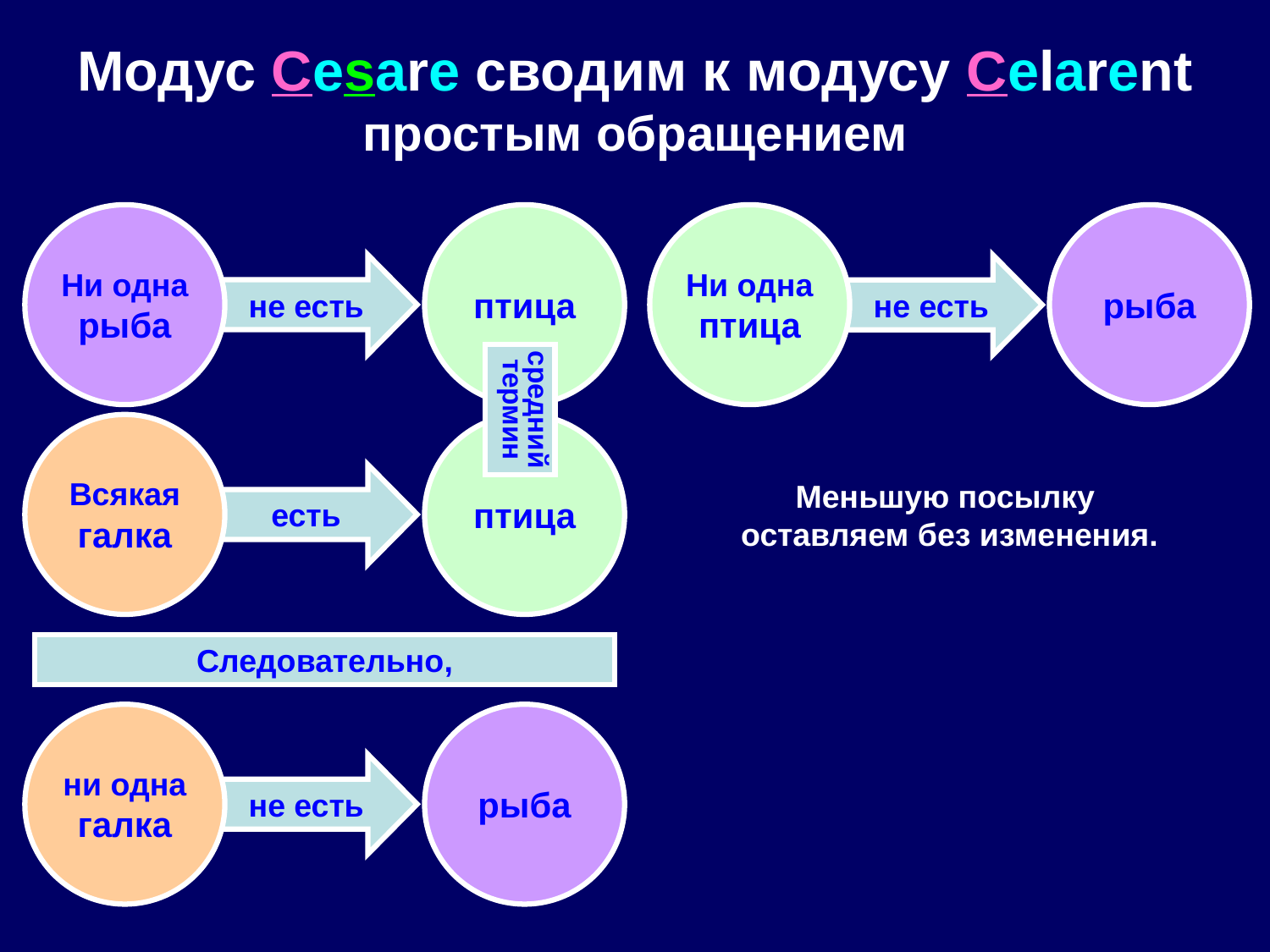

# Модус Cesare сводим к модусу Celarent простым обращением
Ни одна
рыба
птица
Ни одна
птица
рыба
не есть
не есть
средний
термин
Всякая
галка
птица
Меньшую посылку
оставляем без изменения.
есть
Следовательно,
ни одна
галка
рыба
не есть